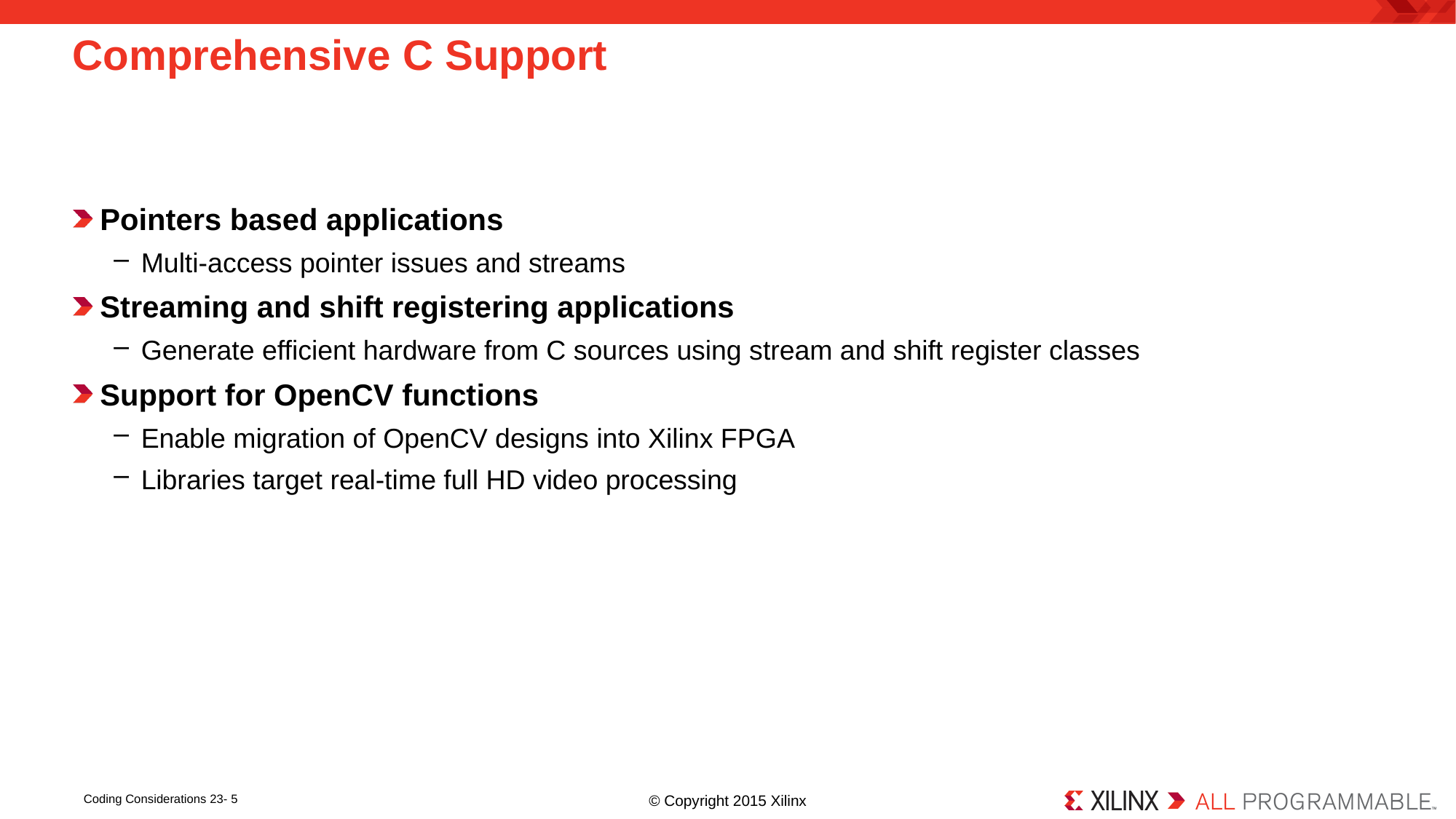

# Comprehensive C Support
Pointers based applications
Multi-access pointer issues and streams
Streaming and shift registering applications
Generate efficient hardware from C sources using stream and shift register classes
Support for OpenCV functions
Enable migration of OpenCV designs into Xilinx FPGA
Libraries target real-time full HD video processing
Coding Considerations 23- 5
© Copyright 2015 Xilinx